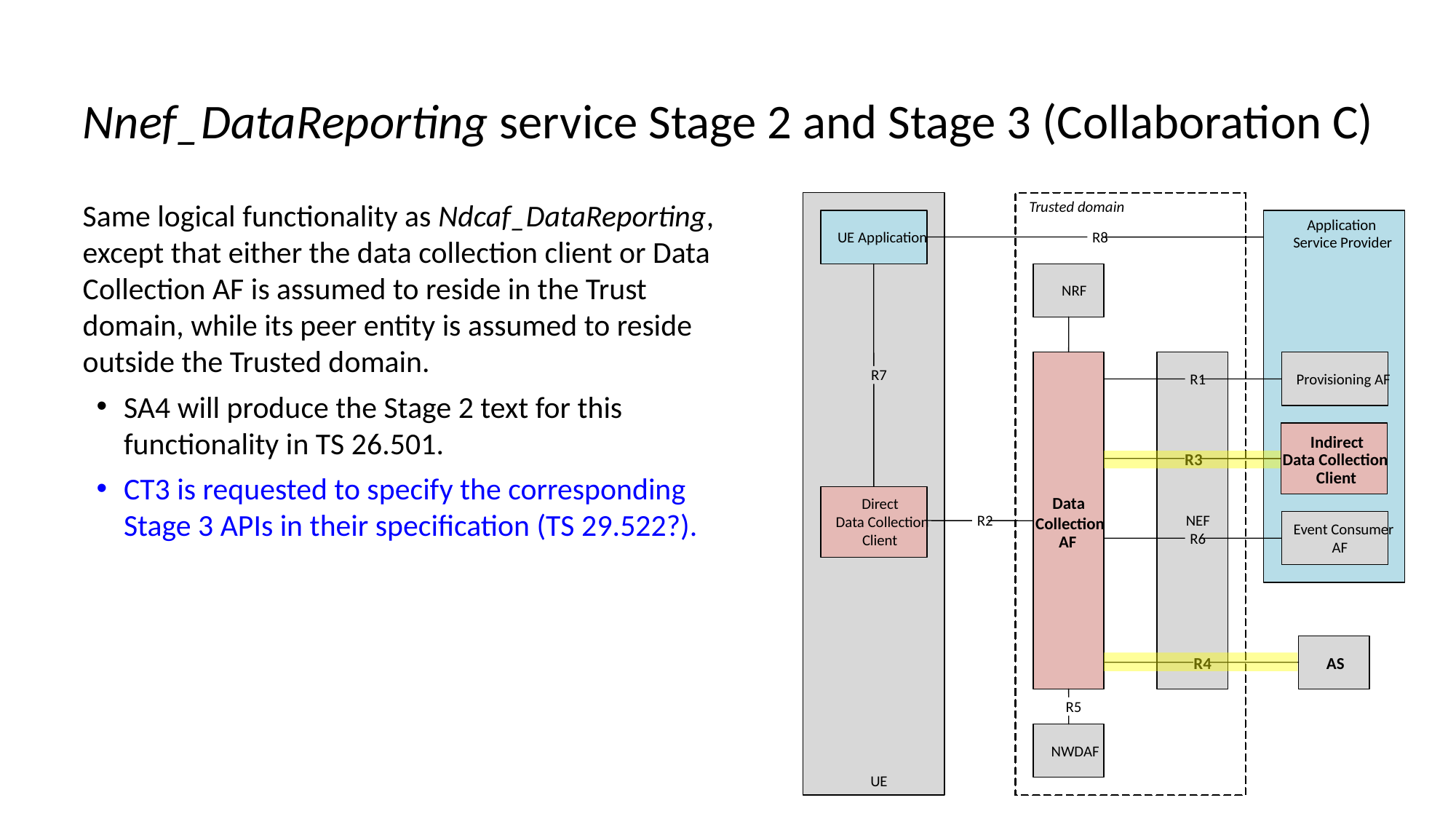

# Nnef_DataReporting service Stage 2 and Stage 3 (Collaboration C)
Same logical functionality as Ndcaf_DataReporting, except that either the data collection client or Data Collection AF is assumed to reside in the Trust domain, while its peer entity is assumed to reside outside the Trusted domain.
SA4 will produce the Stage 2 text for this functionality in TS 26.501.
CT3 is requested to specify the corresponding Stage 3 APIs in their specification (TS 29.522?).

Trusted domain

Application
UE Application
R8

Service Provider

NRF

R7

R1
Provisioning AF

Indirect
R3
Data Collection

Client

Data
Direct
R2
NEF

Data Collection
Collection
Event Consumer

R6

Client
AF
AF

R4
AS

R5

NWDAF
UE